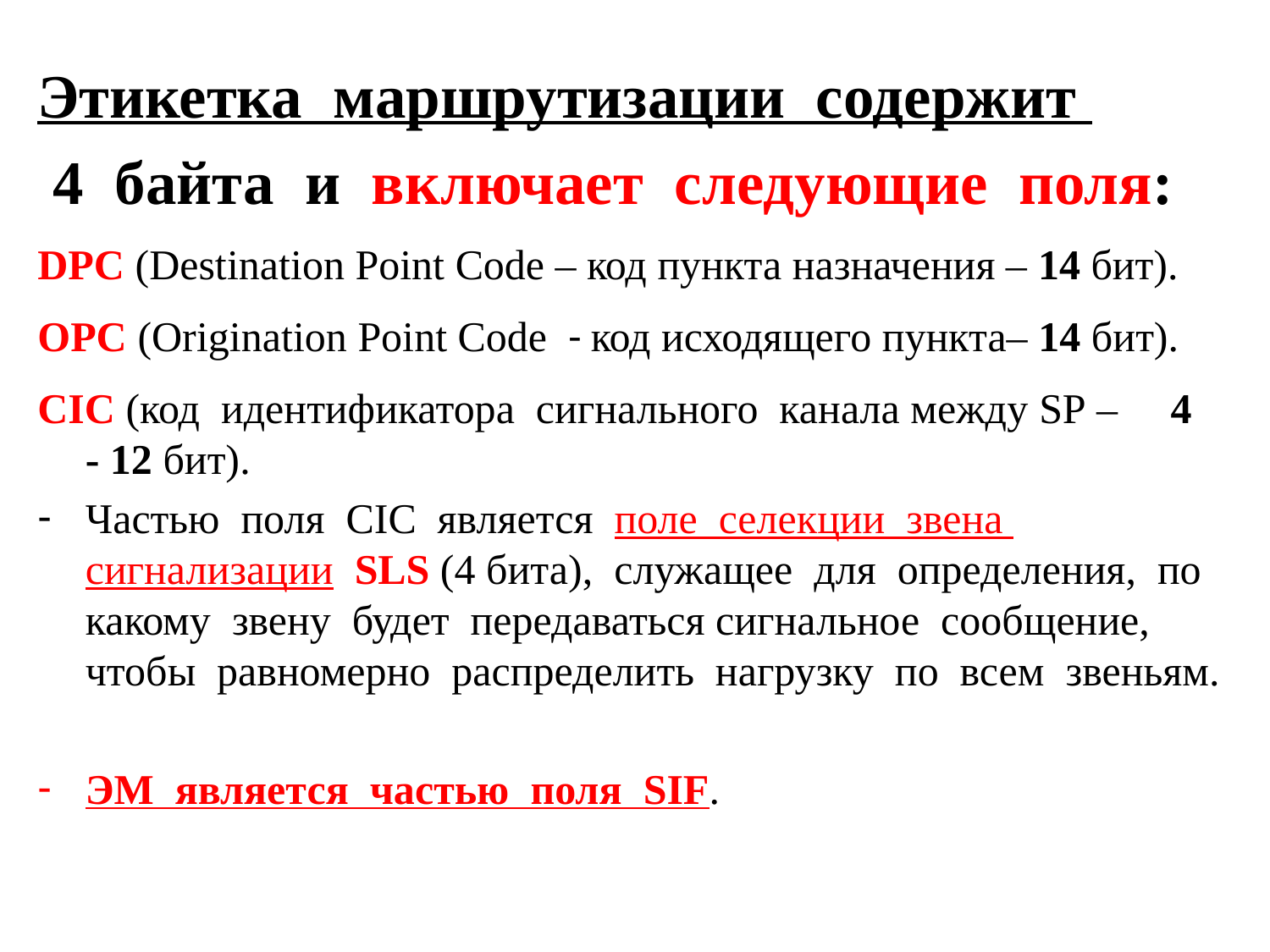

Этикетка  маршрутизации  содержит
 4  байта  и  включает  следующие  поля:
DPC (Destination Point Code – код пункта назначения – 14 бит).
OPC (Origination Point Code  - код исходящего пункта– 14 бит).
CIC (код  идентификатора  сигнального  канала между SP –     4  - 12 бит).
Частью  поля  CIC  является  поле  селекции  звена  сигнализации  SLS (4 бита),  служащее  для  определения,  по  какому  звену  будет  передаваться сигнальное  сообщение,  чтобы  равномерно  распределить  нагрузку  по  всем  звеньям.

ЭМ  является  частью  поля  SIF.